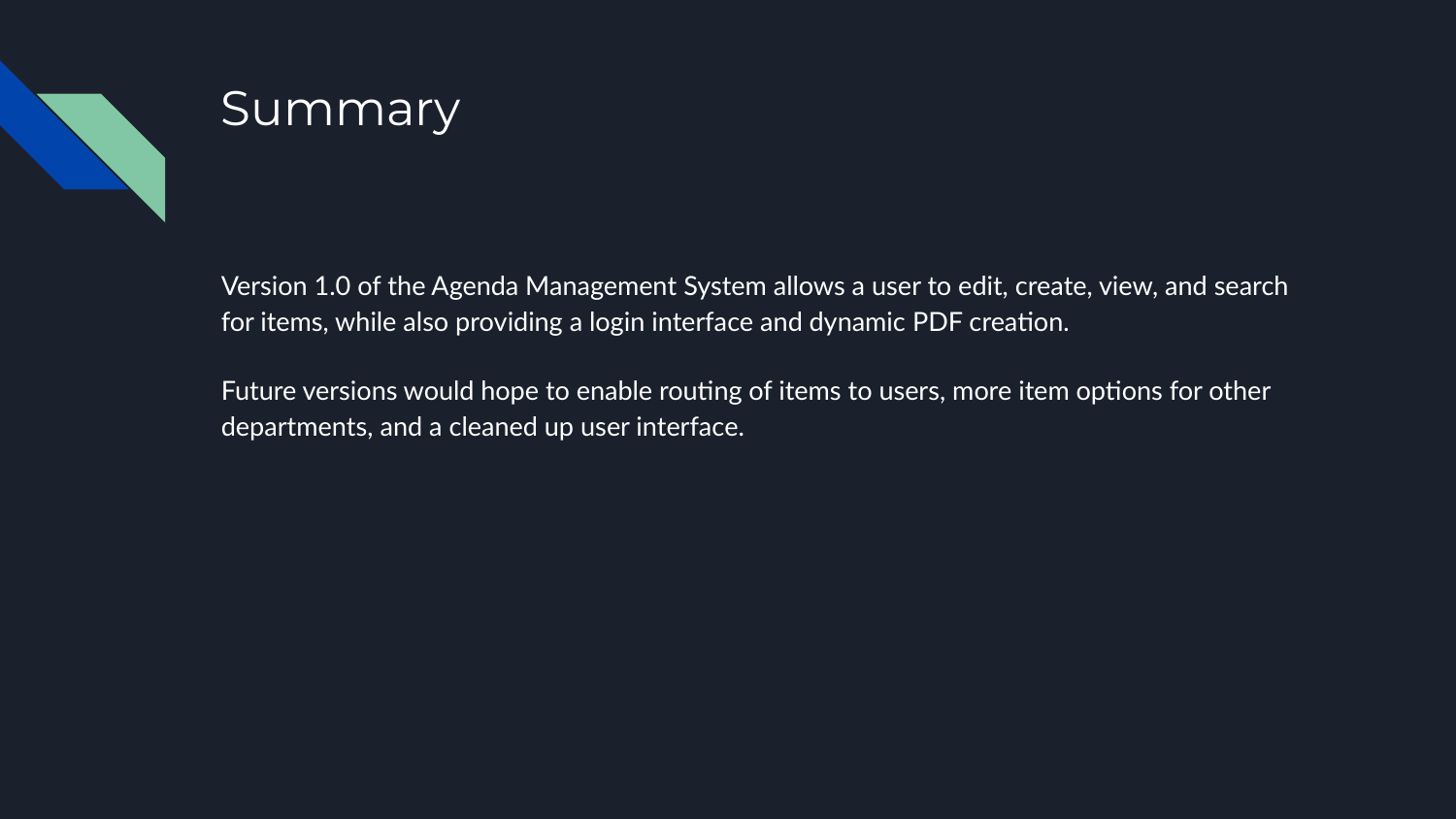

# Summary
Version 1.0 of the Agenda Management System allows a user to edit, create, view, and search for items, while also providing a login interface and dynamic PDF creation.
Future versions would hope to enable routing of items to users, more item options for other departments, and a cleaned up user interface.